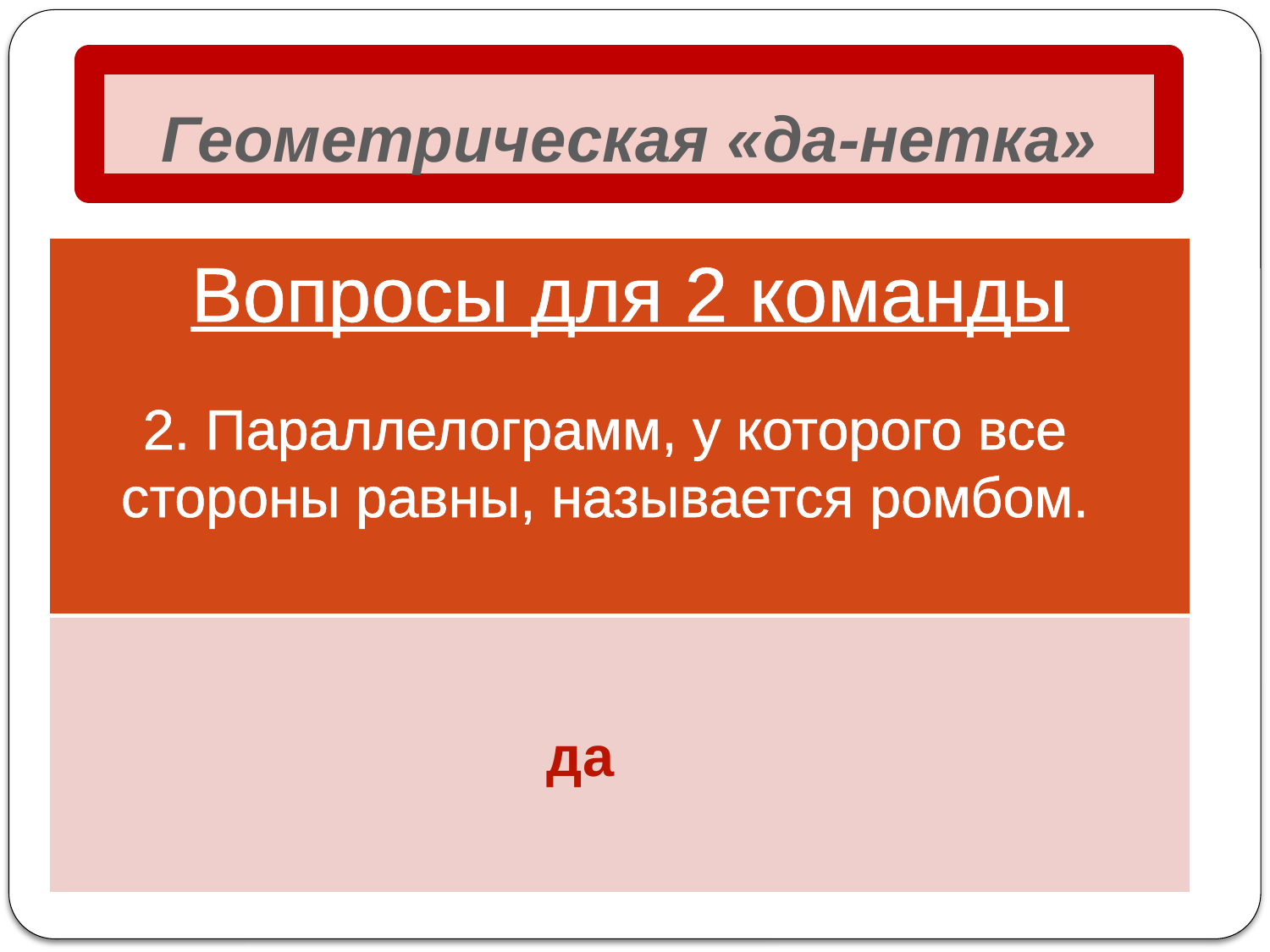

# Геометрическая «да-нетка»
Вопросы для 2 команды
|  |
| --- |
|  |
2. Параллелограмм, у которого все стороны равны, называется ромбом.
да